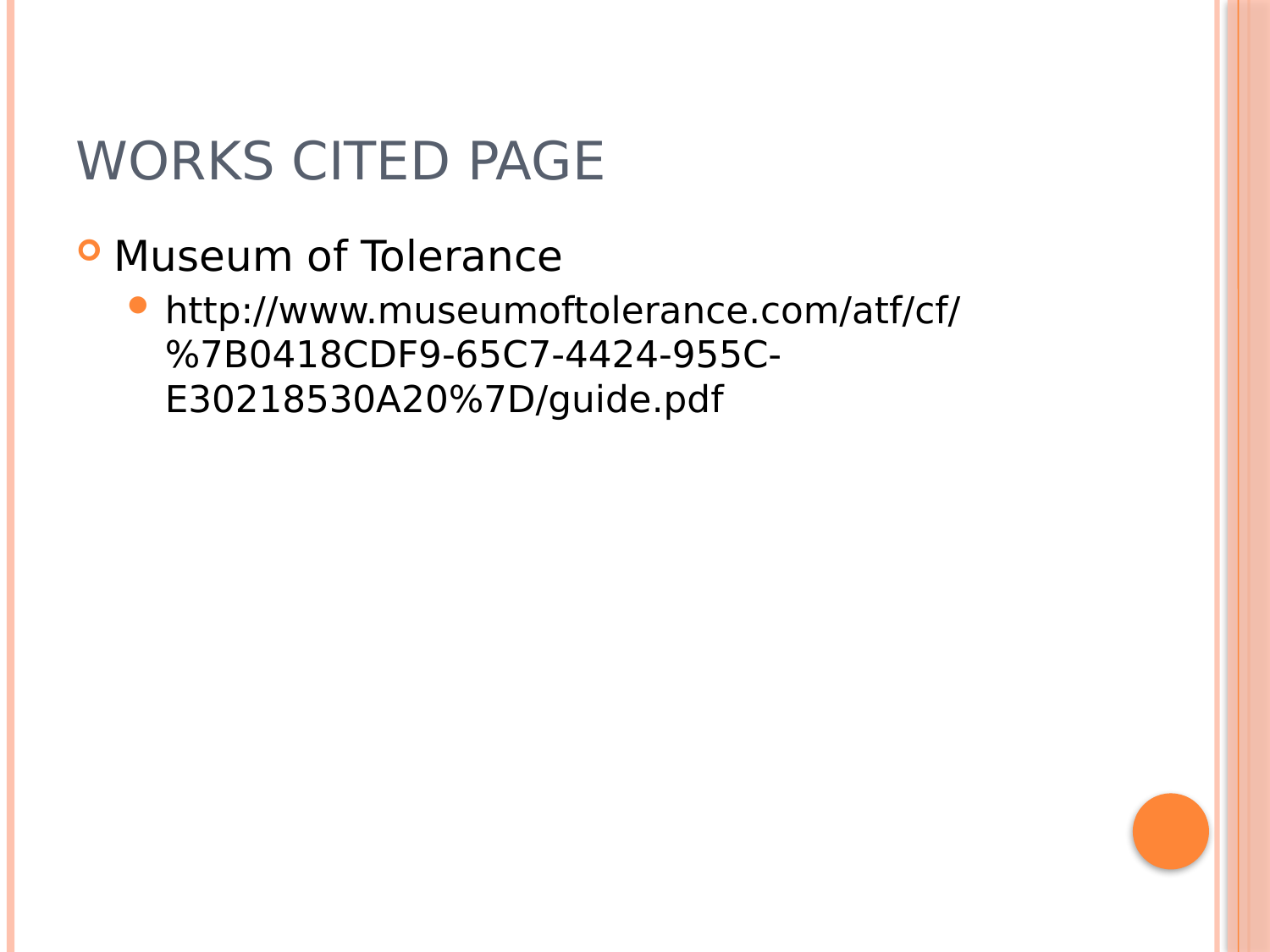

# Works Cited Page
Museum of Tolerance
http://www.museumoftolerance.com/atf/cf/%7B0418CDF9-65C7-4424-955C-E30218530A20%7D/guide.pdf